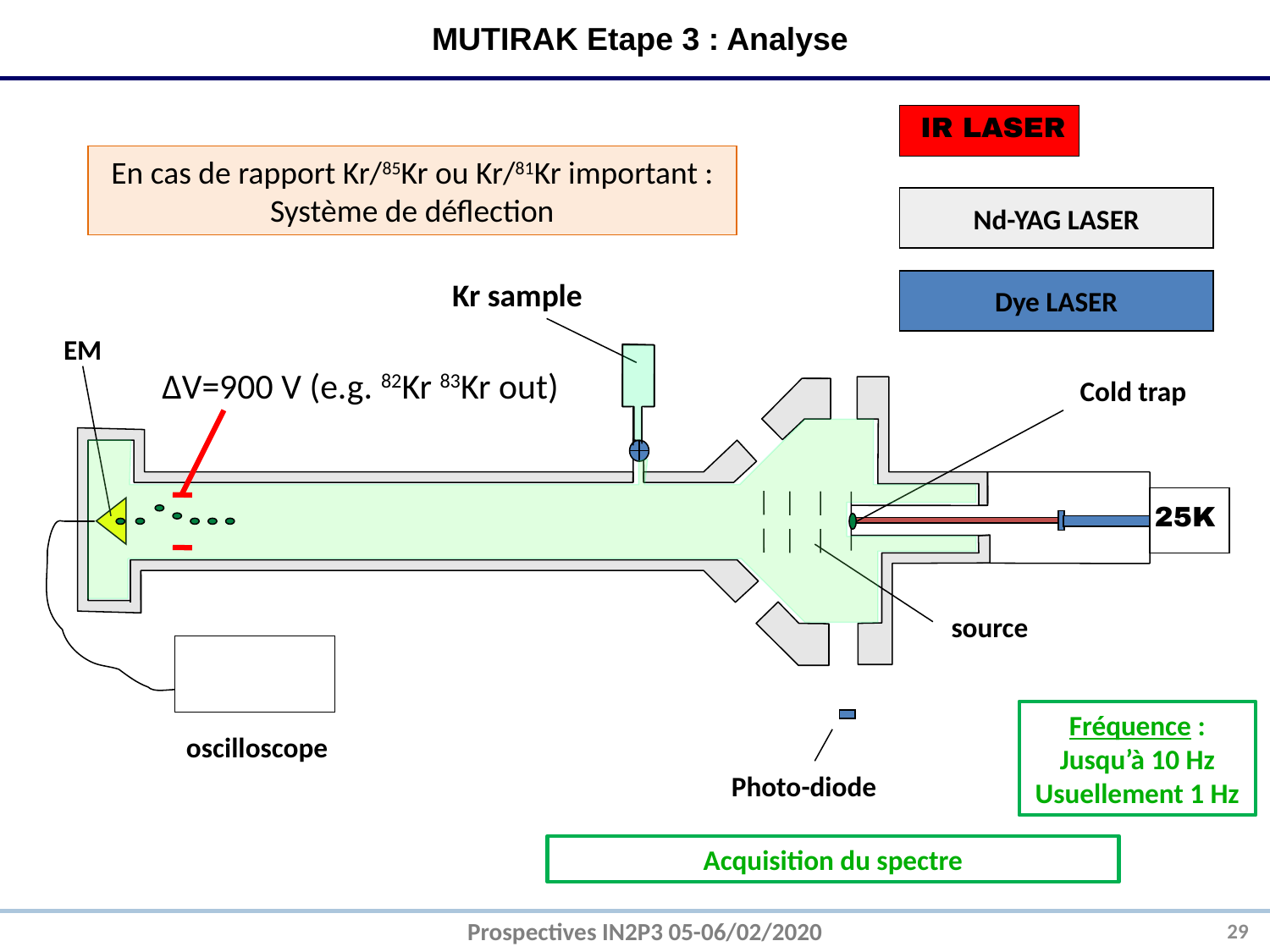

MUTIRAK Etape 3 : Analyse
IR LASER

En cas de rapport Kr/85Kr ou Kr/81Kr important :
Système de déflection
Nd-YAG LASER
Kr sample
Dye LASER

EM

∆V=900 V (e.g. 82Kr 83Kr out)

Cold trap

25K

source

oscilloscope

Photo-diode

Temps de montée en tension 10 à 15 ns
Détection sélective de 78Kr, 81Kr, 85Kr (diminuer saturation du détecteur)
Mesure des rapports 81Kr/78Kr, 85Kr/78Kr
Fréquence : Jusqu’à 10 Hz
Usuellement 1 Hz
Acquisition du spectre
29
Prospectives IN2P3 05-06/02/2020